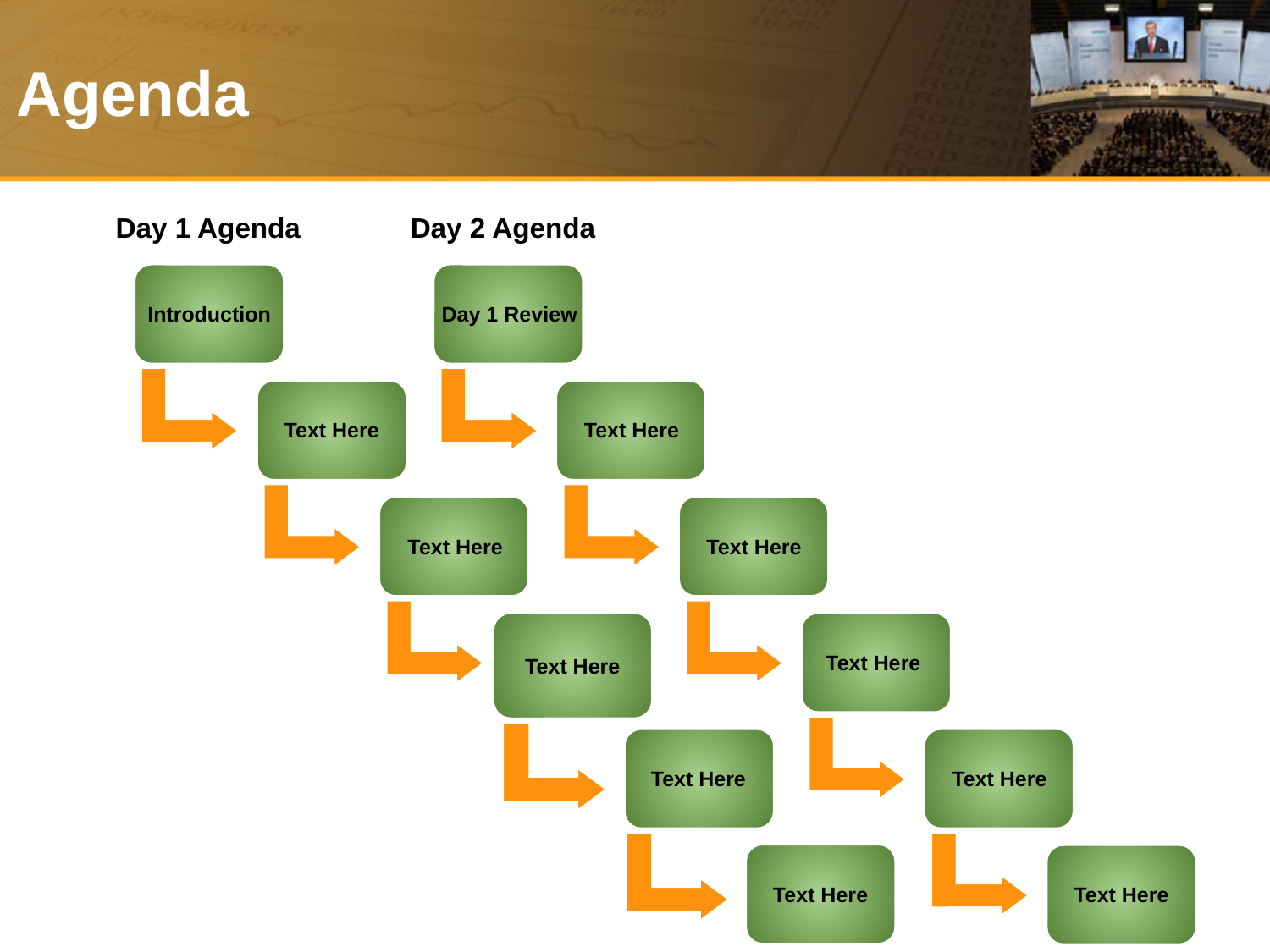

Agenda
Day 1 Agenda
Day 2 Agenda

Introduction
Day 1 Review
Text Here
Text Here
Text Here
Text Here
Text Here
Text Here
Text Here
Text Here
Text Here
Text Here